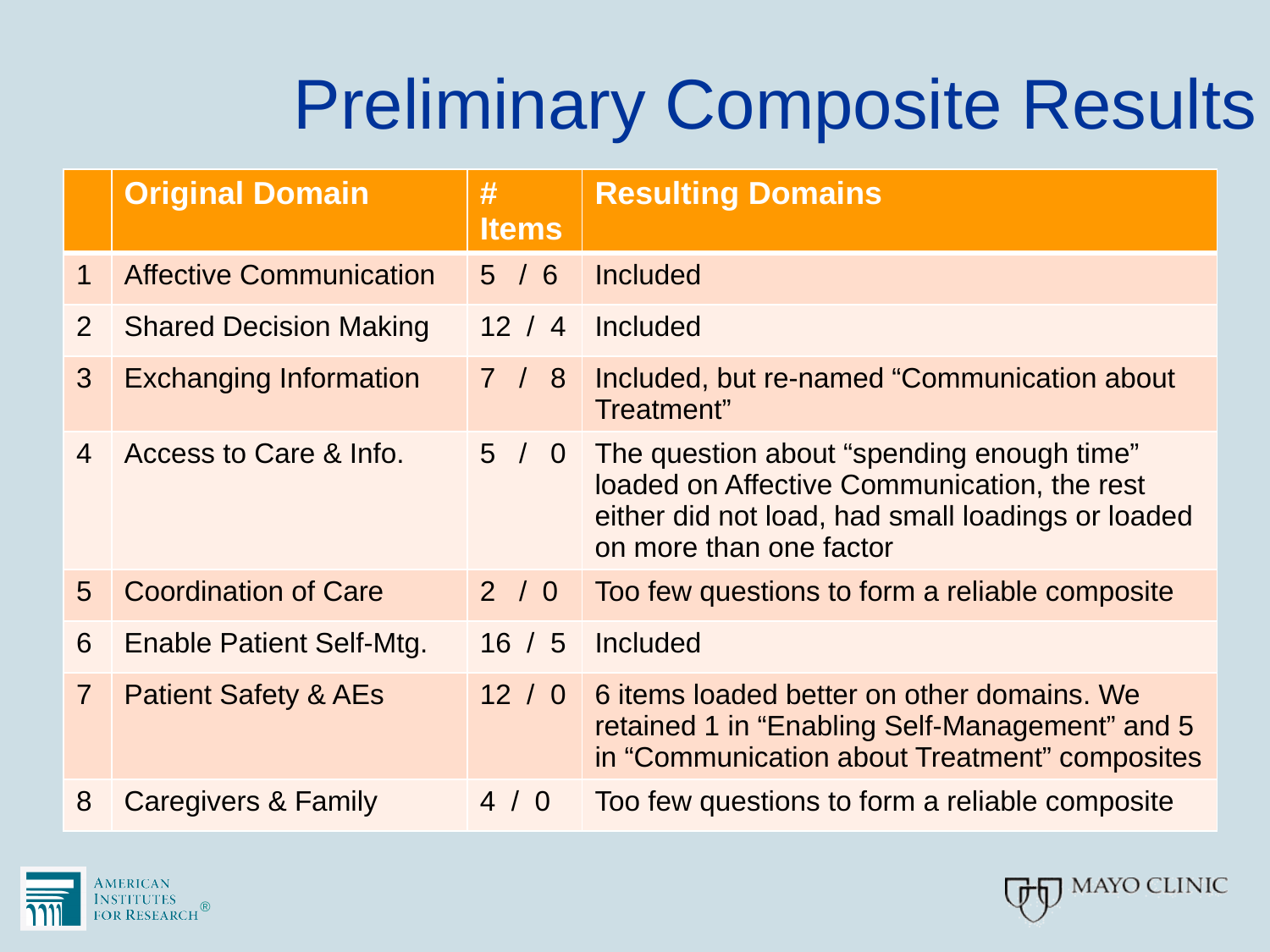

# Preliminary Composite Results
|  | Original Domain | # Items | Resulting Domains |
| --- | --- | --- | --- |
| 1 | Affective Communication | 5 / 6 | Included |
| 2 | Shared Decision Making | 12 / 4 | Included |
| 3 | Exchanging Information | 7 / 8 | Included, but re-named “Communication about Treatment” |
| 4 | Access to Care & Info. | 5 / 0 | The question about “spending enough time” loaded on Affective Communication, the rest either did not load, had small loadings or loaded on more than one factor |
| 5 | Coordination of Care | 2 / 0 | Too few questions to form a reliable composite |
| 6 | Enable Patient Self-Mtg. | 16 / 5 | Included |
| 7 | Patient Safety & AEs | 12 / 0 | 6 items loaded better on other domains. We retained 1 in “Enabling Self-Management” and 5 in “Communication about Treatment” composites |
| 8 | Caregivers & Family | 4 / 0 | Too few questions to form a reliable composite |